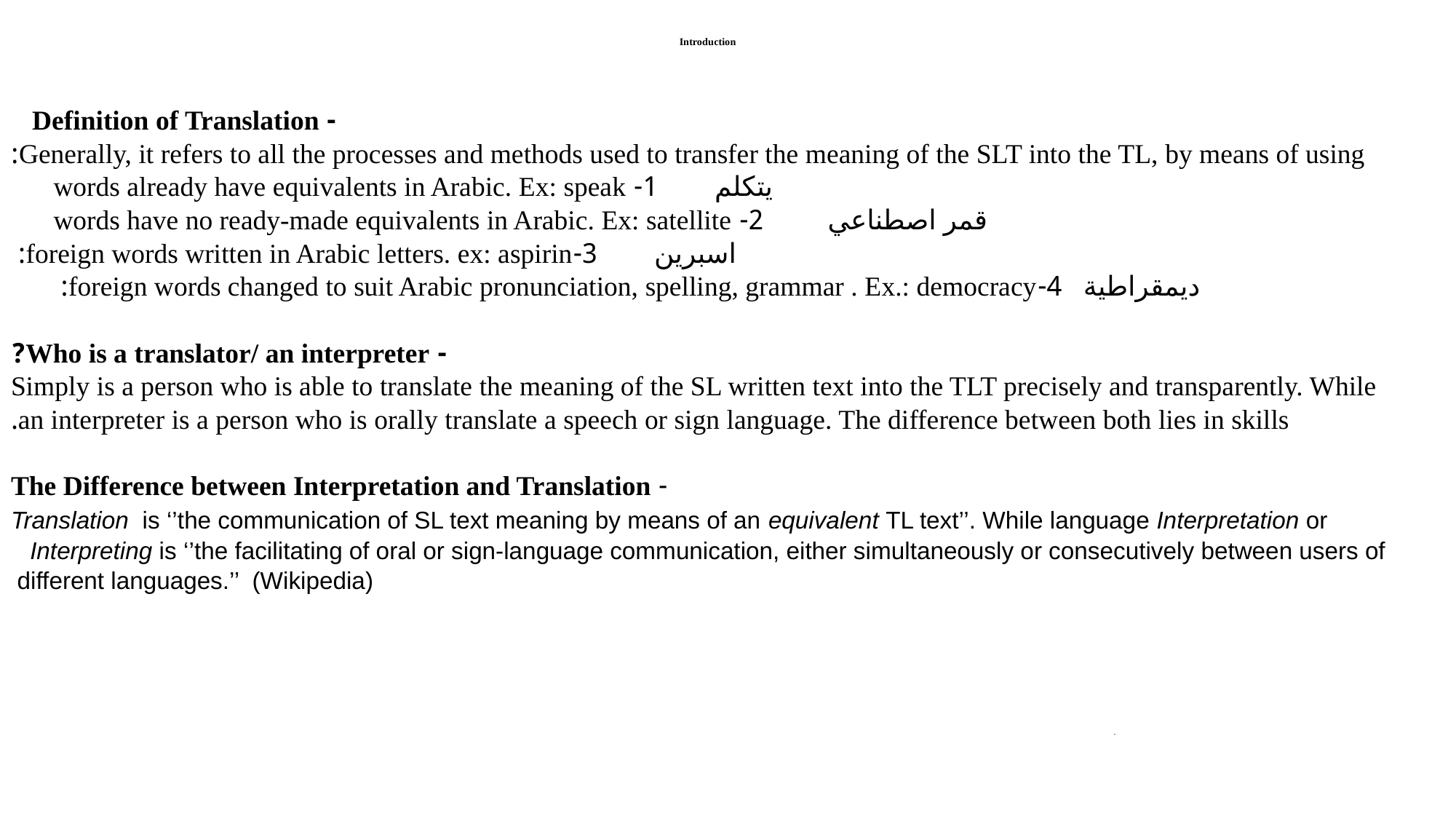

# Introduction

    - Definition of Translation
       Generally, it refers to all the processes and methods used to transfer the meaning of the SLT into the TL, by means of using:
يتكلم        1- words already have equivalents in Arabic. Ex: speak
قمر اصطناعي         2- words have no ready-made equivalents in Arabic. Ex: satellite
اسبرين        3-foreign words written in Arabic letters. ex: aspirin:
ديمقراطية   4-foreign words changed to suit Arabic pronunciation, spelling, grammar . Ex.: democracy:

   - Who is a translator/ an interpreter?
       Simply is a person who is able to translate the meaning of the SL written text into the TLT precisely and transparently. While
       an interpreter is a person who is orally translate a speech or sign language. The difference between both lies in skills.

  - The Difference between Interpretation and Translation
     Translation  is ‘’the communication of SL text meaning by means of an equivalent TL text’’. While language Interpretation or
     Interpreting is ‘’the facilitating of oral or sign-language communication, either simultaneously or consecutively between users of
     different languages.’’  (Wikipedia)